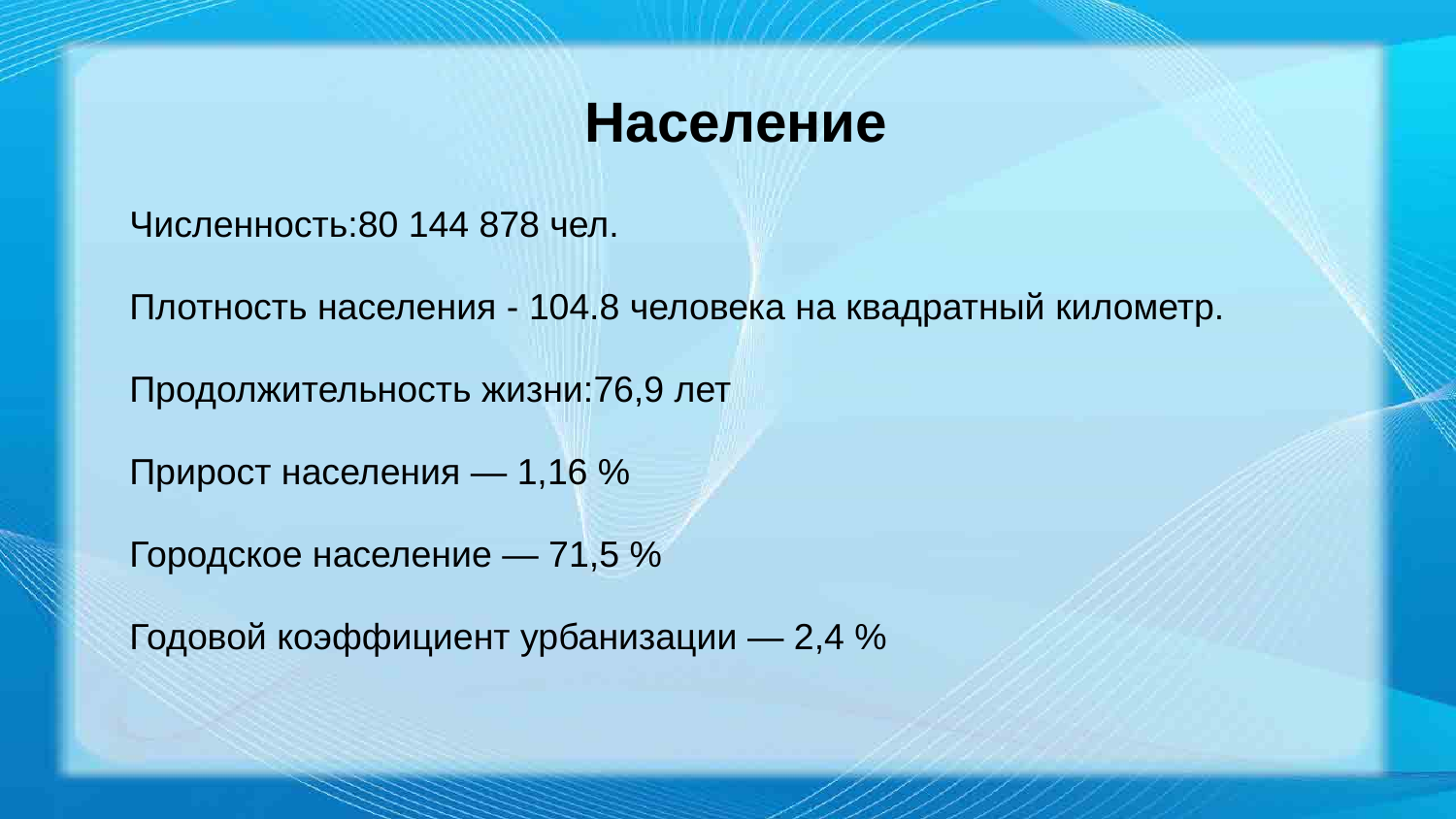

# Население
Численность:80 144 878 чел.
Плотность населения - 104.8 человека на квадратный километр.
Продолжительность жизни:76,9 лет
Прирост населения — 1,16 %
Городское население — 71,5 %
Годовой коэффициент урбанизации — 2,4 %